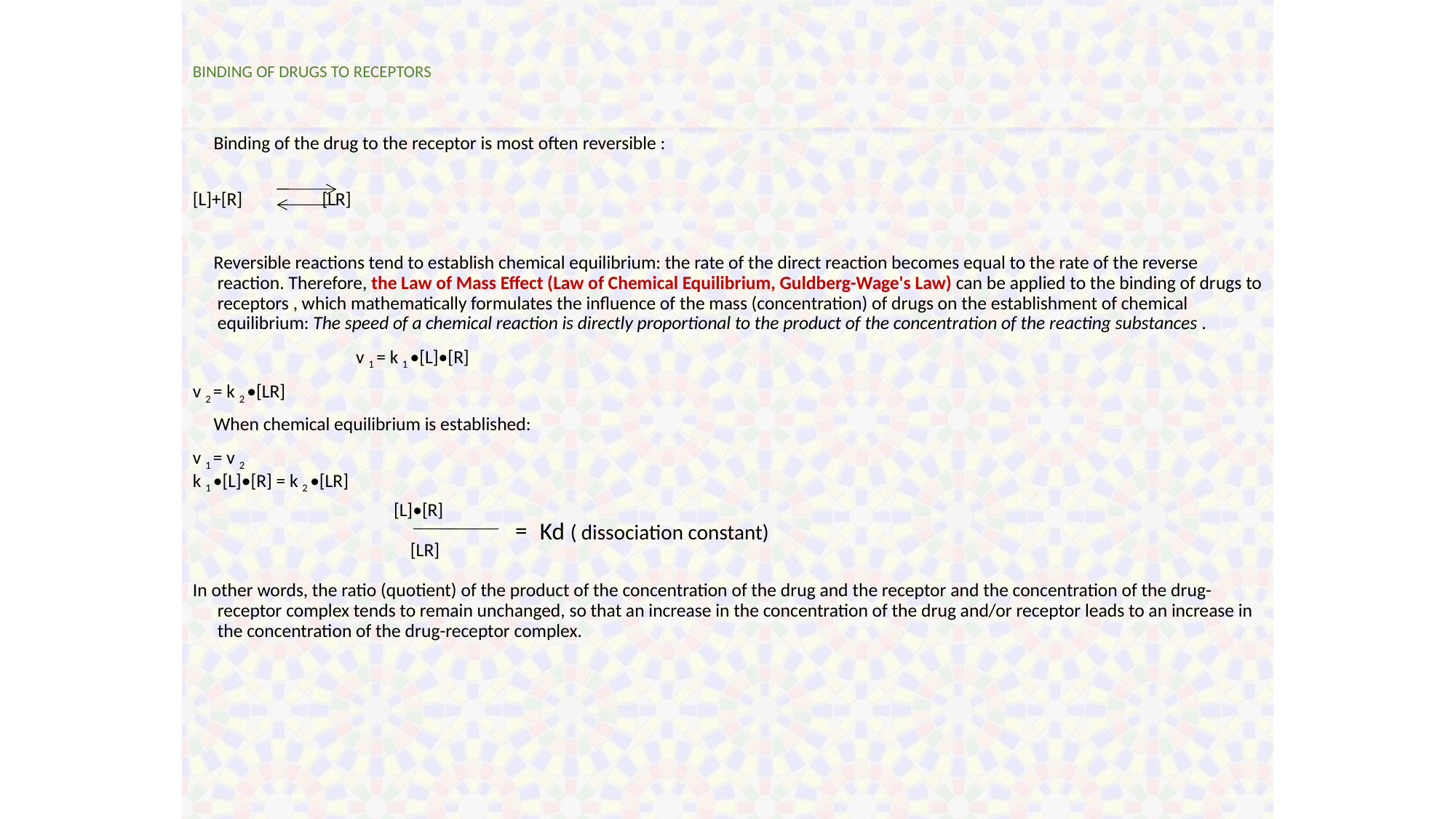

# BINDING OF DRUGS TO RECEPTORS
     Binding of the drug to the receptor is most often reversible :

[L]+[R]                   [LR]

     Reversible reactions tend to establish chemical equilibrium: the rate of the direct reaction becomes equal to the rate of the reverse reaction. Therefore, the Law of Mass Effect (Law of Chemical Equilibrium, Guldberg-Wage's Law) can be applied to the binding of drugs to receptors , which mathematically formulates the influence of the mass (concentration) of drugs on the establishment of chemical equilibrium: The speed of a chemical reaction is directly proportional to the product of the concentration of the reacting substances .
                                       v 1 = k 1 •[L]•[R]
v 2 = k 2 •[LR]
     When chemical equilibrium is established:
v 1 = v 2
k 1 •[L]•[R] = k 2 •[LR]

                                                [L]•[R]

                                                    [LR]

In other words, the ratio (quotient) of the product of the concentration of the drug and the receptor and the concentration of the drug-receptor complex tends to remain unchanged, so that an increase in the concentration of the drug and/or receptor leads to an increase in the concentration of the drug-receptor complex.

=
Kd ( dissociation constant)